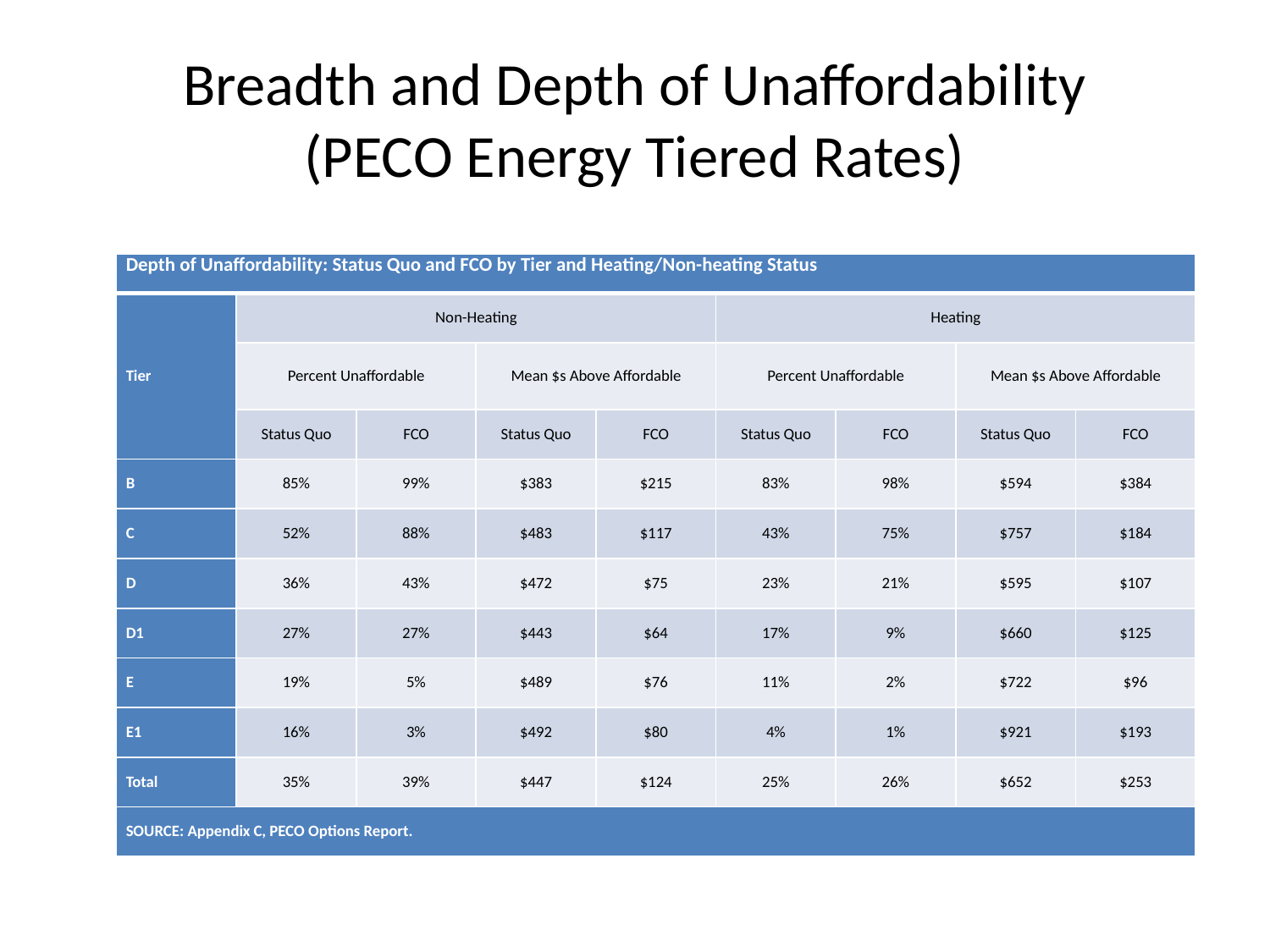

# Breadth and Depth of Unaffordability (PECO Energy Tiered Rates)
| Depth of Unaffordability: Status Quo and FCO by Tier and Heating/Non-heating Status |  |  |  |  |  |  |  |  |
| --- | --- | --- | --- | --- | --- | --- | --- | --- |
| Tier | Non-Heating |  |  |  | Heating |  |  |  |
|  | Percent Unaffordable |  | Mean $s Above Affordable |  | Percent Unaffordable |  | Mean $s Above Affordable |  |
|  | Status Quo | FCO | Status Quo | FCO | Status Quo | FCO | Status Quo | FCO |
| B | 85% | 99% | $383 | $215 | 83% | 98% | $594 | $384 |
| C | 52% | 88% | $483 | $117 | 43% | 75% | $757 | $184 |
| D | 36% | 43% | $472 | $75 | 23% | 21% | $595 | $107 |
| D1 | 27% | 27% | $443 | $64 | 17% | 9% | $660 | $125 |
| E | 19% | 5% | $489 | $76 | 11% | 2% | $722 | $96 |
| E1 | 16% | 3% | $492 | $80 | 4% | 1% | $921 | $193 |
| Total | 35% | 39% | $447 | $124 | 25% | 26% | $652 | $253 |
| SOURCE: Appendix C, PECO Options Report. |  |  |  |  |  |  |  |  |